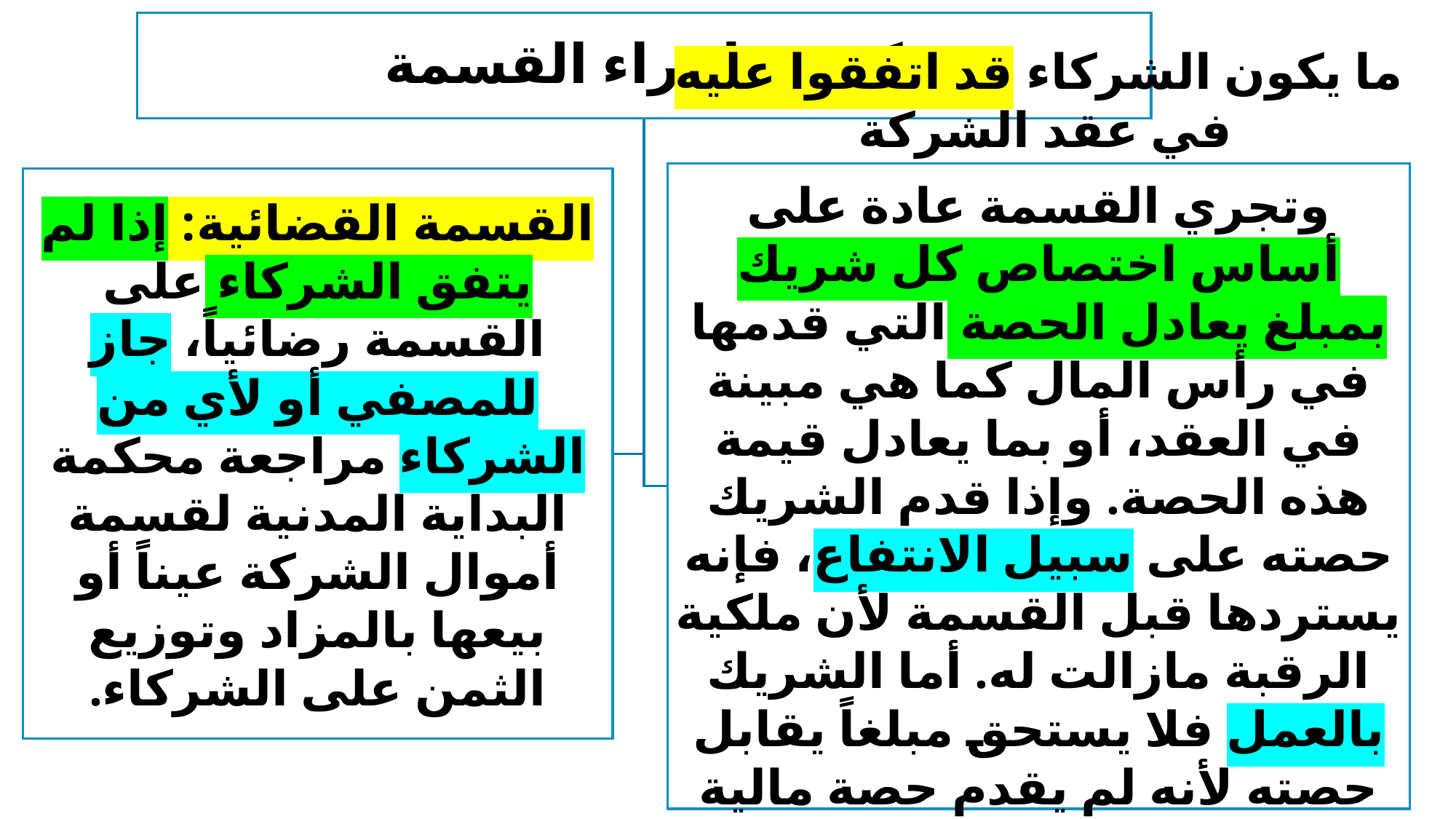

كيفية إجراء القسمة
القسمة القضائية: إذا لم يتفق الشركاء على القسمة رضائياً، جاز للمصفي أو لأي من الشركاء مراجعة محكمة البداية المدنية لقسمة أموال الشركة عيناً أو بيعها بالمزاد وتوزيع الثمن على الشركاء.
ما يكون الشركاء قد اتفقوا عليه في عقد الشركة
وتجري القسمة عادة على أساس اختصاص كل شريك بمبلغ يعادل الحصة التي قدمها في رأس المال كما هي مبينة في العقد، أو بما يعادل قيمة هذه الحصة. وإذا قدم الشريك حصته على سبيل الانتفاع، فإنه يستردها قبل القسمة لأن ملكية الرقبة مازالت له. أما الشريك بالعمل فلا يستحق مبلغاً يقابل حصته لأنه لم يقدم حصة مالية في الشركة وإنما يسترد حريته في القيام بأعمال أخرى.